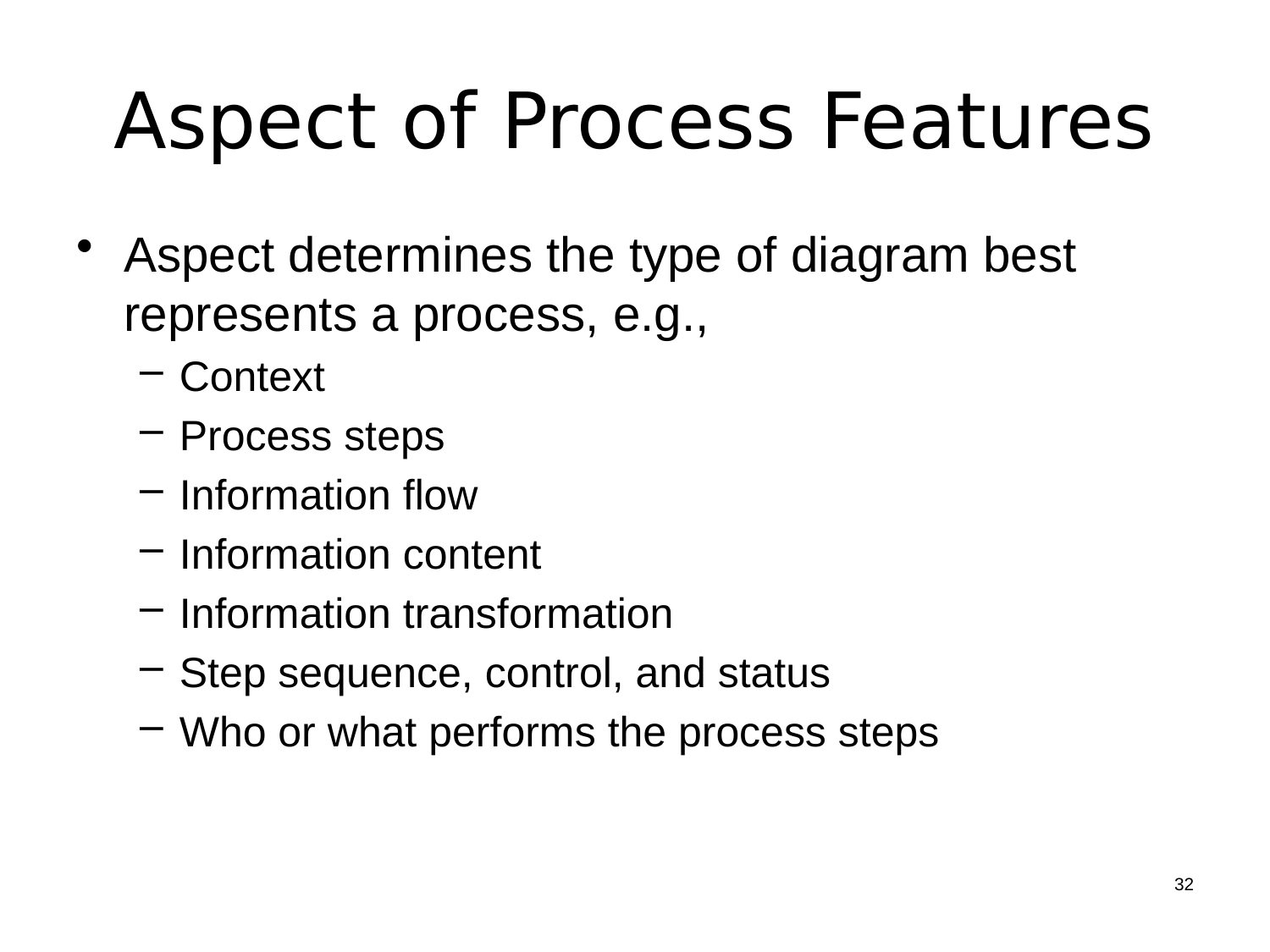

# Aspect of Process Features
Aspect determines the type of diagram best represents a process, e.g.,
Context
Process steps
Information flow
Information content
Information transformation
Step sequence, control, and status
Who or what performs the process steps

32